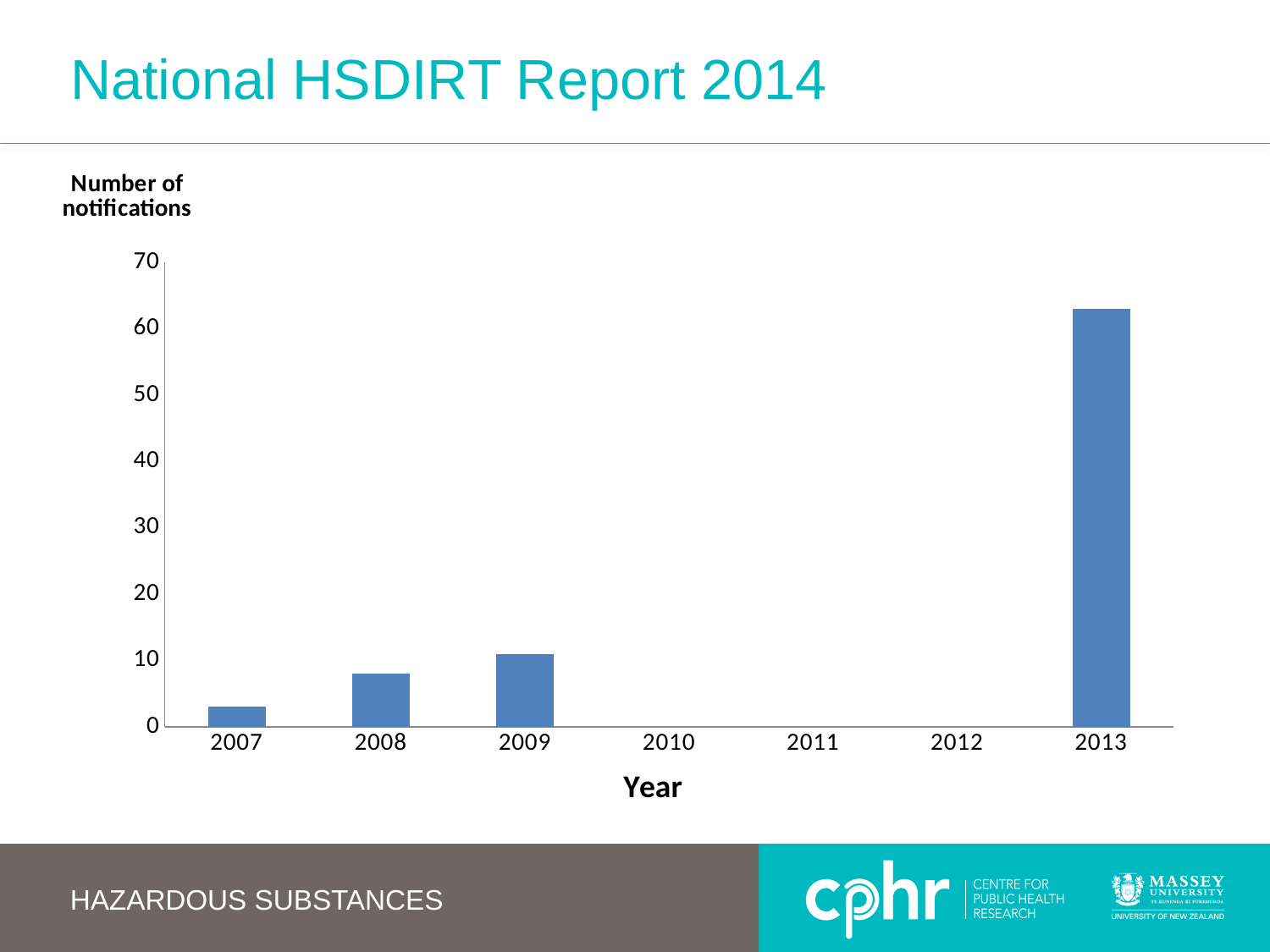

# National HSDIRT Report 2014

### Chart

| Category | Number of notifications |
|---|---|
| 2007 | 3.0 |
| 2008 | 8.0 |
| 2009 | 11.0 |
| 2010 | None |
| 2011 | None |
| 2012 | None |
| 2013 | 63.0 |
Hazardous substances